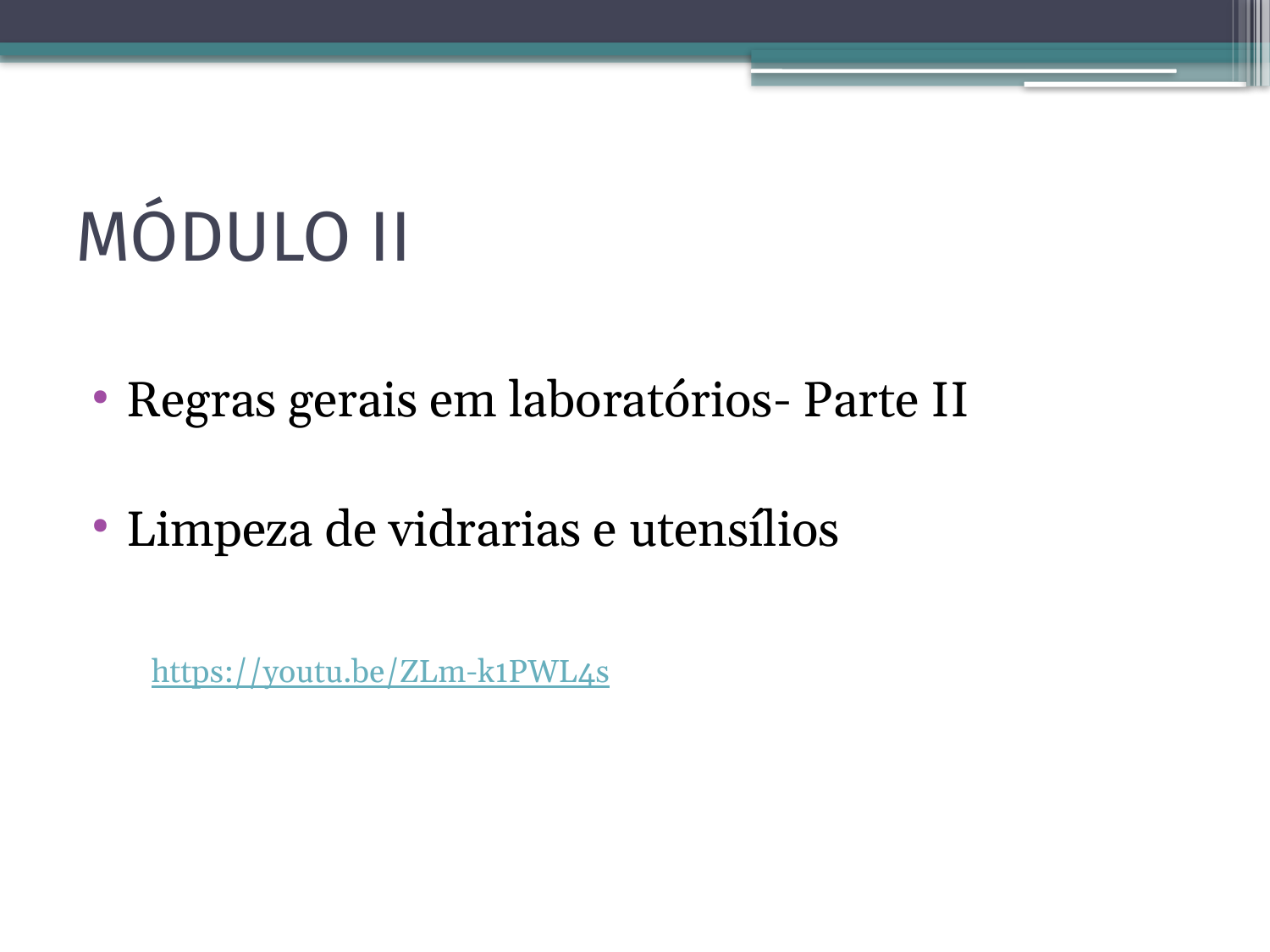

# MÓDULO II
Regras gerais em laboratórios- Parte II

Limpeza de vidrarias e utensílios

https://youtu.be/ZLm-k1PWL4s